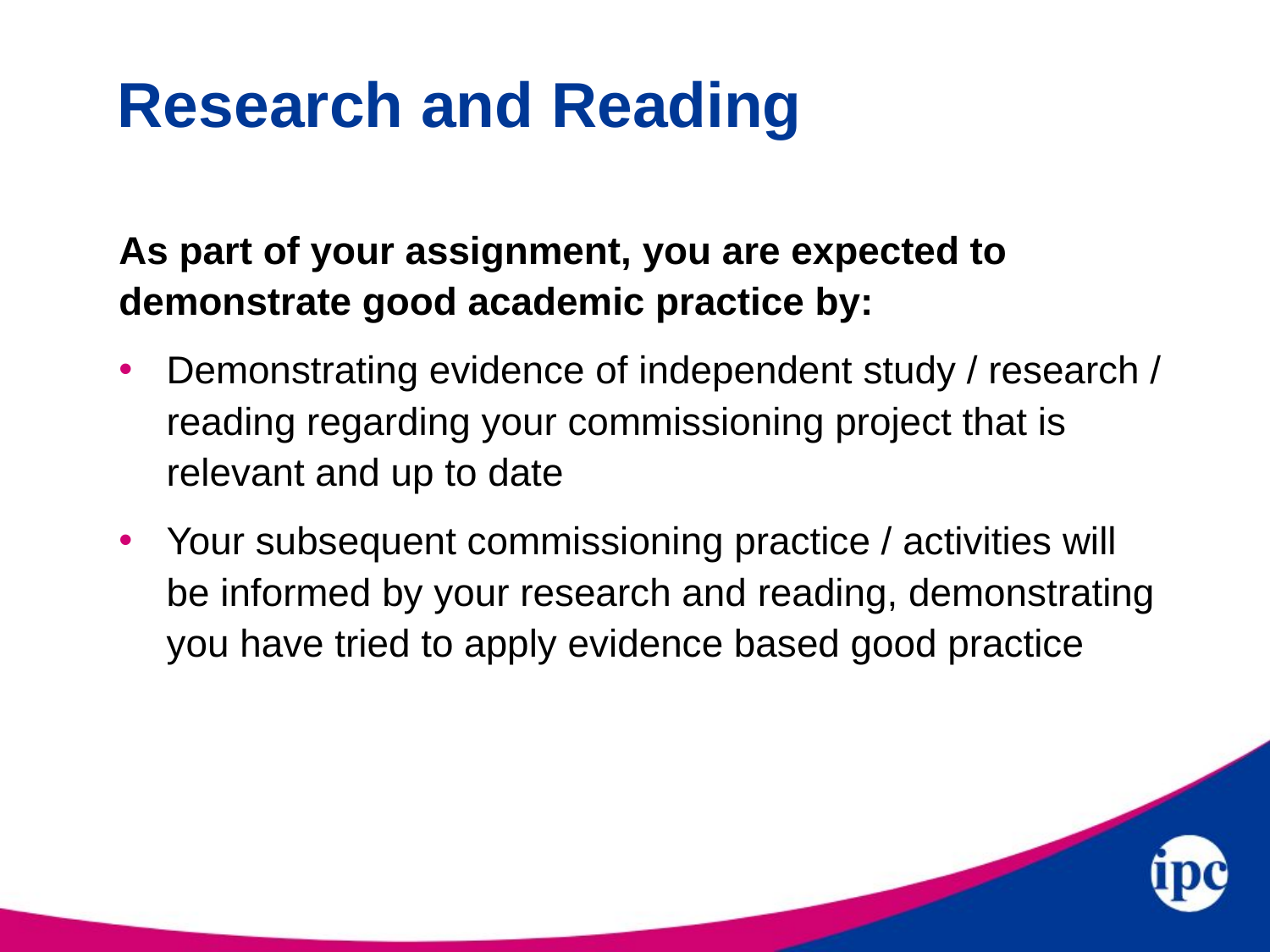

# Research and Reading
As part of your assignment, you are expected to demonstrate good academic practice by:
Demonstrating evidence of independent study / research / reading regarding your commissioning project that is relevant and up to date
Your subsequent commissioning practice / activities will be informed by your research and reading, demonstrating you have tried to apply evidence based good practice